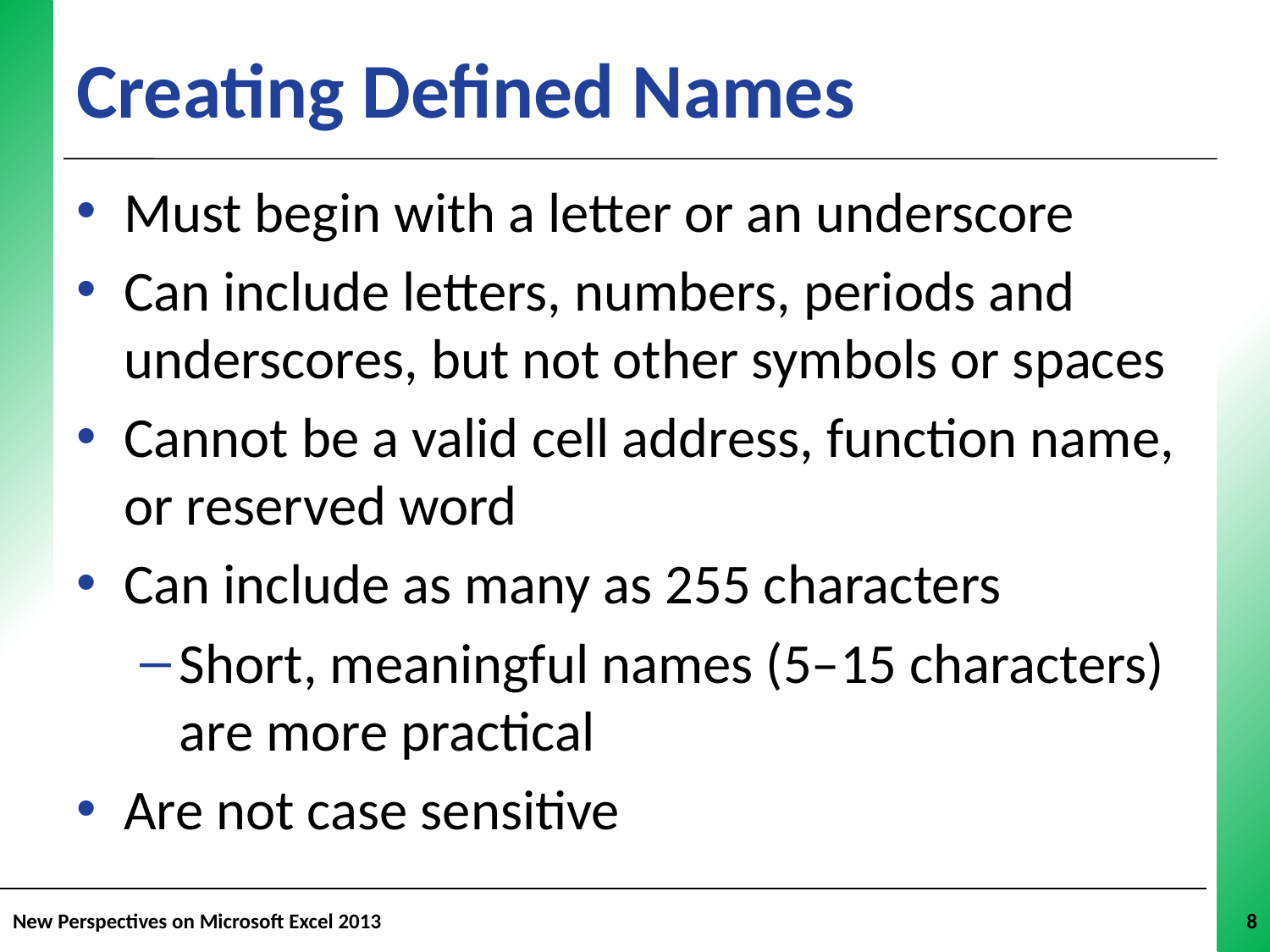

# Creating Defined Names
Must begin with a letter or an underscore
Can include letters, numbers, periods and underscores, but not other symbols or spaces
Cannot be a valid cell address, function name, or reserved word
Can include as many as 255 characters
Short, meaningful names (5–15 characters) are more practical
Are not case sensitive
New Perspectives on Microsoft Excel 2013
8